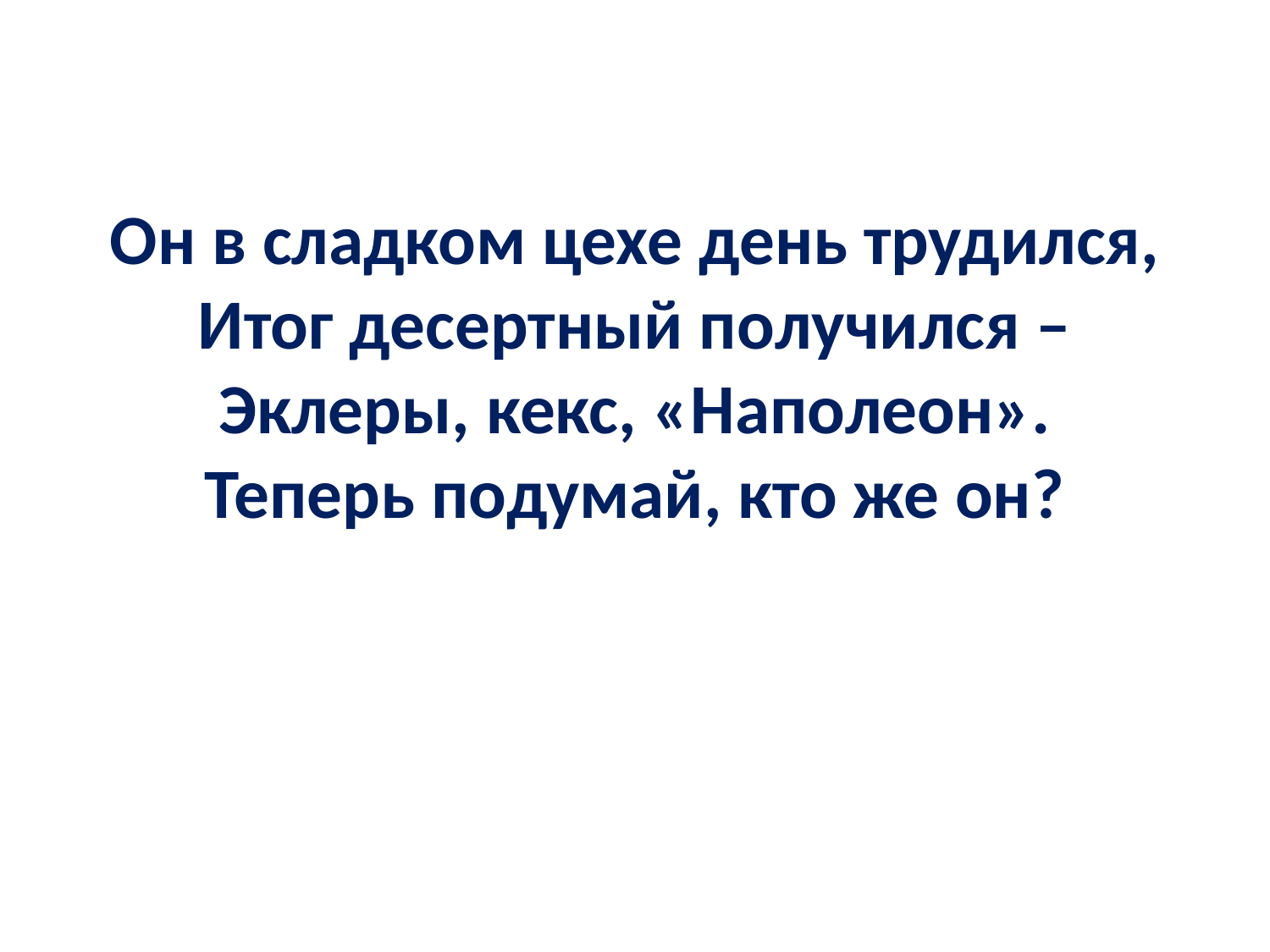

# Он в сладком цехе день трудился, Итог десертный получился – Эклеры, кекс, «Наполеон». Теперь подумай, кто же он?